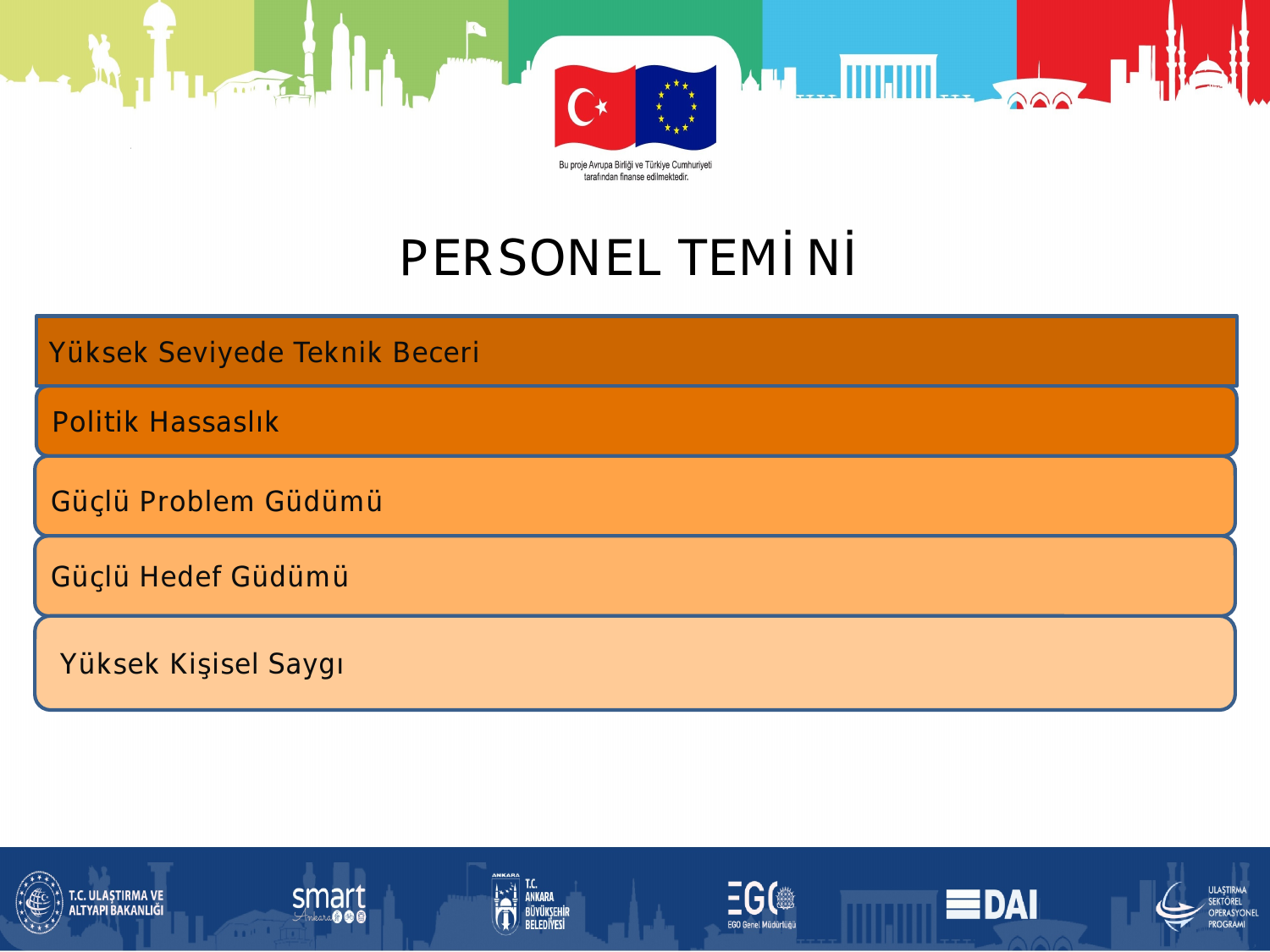

# PERSONEL TEMİNİ
Yüksek Seviyede Teknik Beceri
Politik Hassaslık

Güçlü Problem Güdümü

Güçlü Hedef Güdümü
 Yüksek Kişisel Saygı